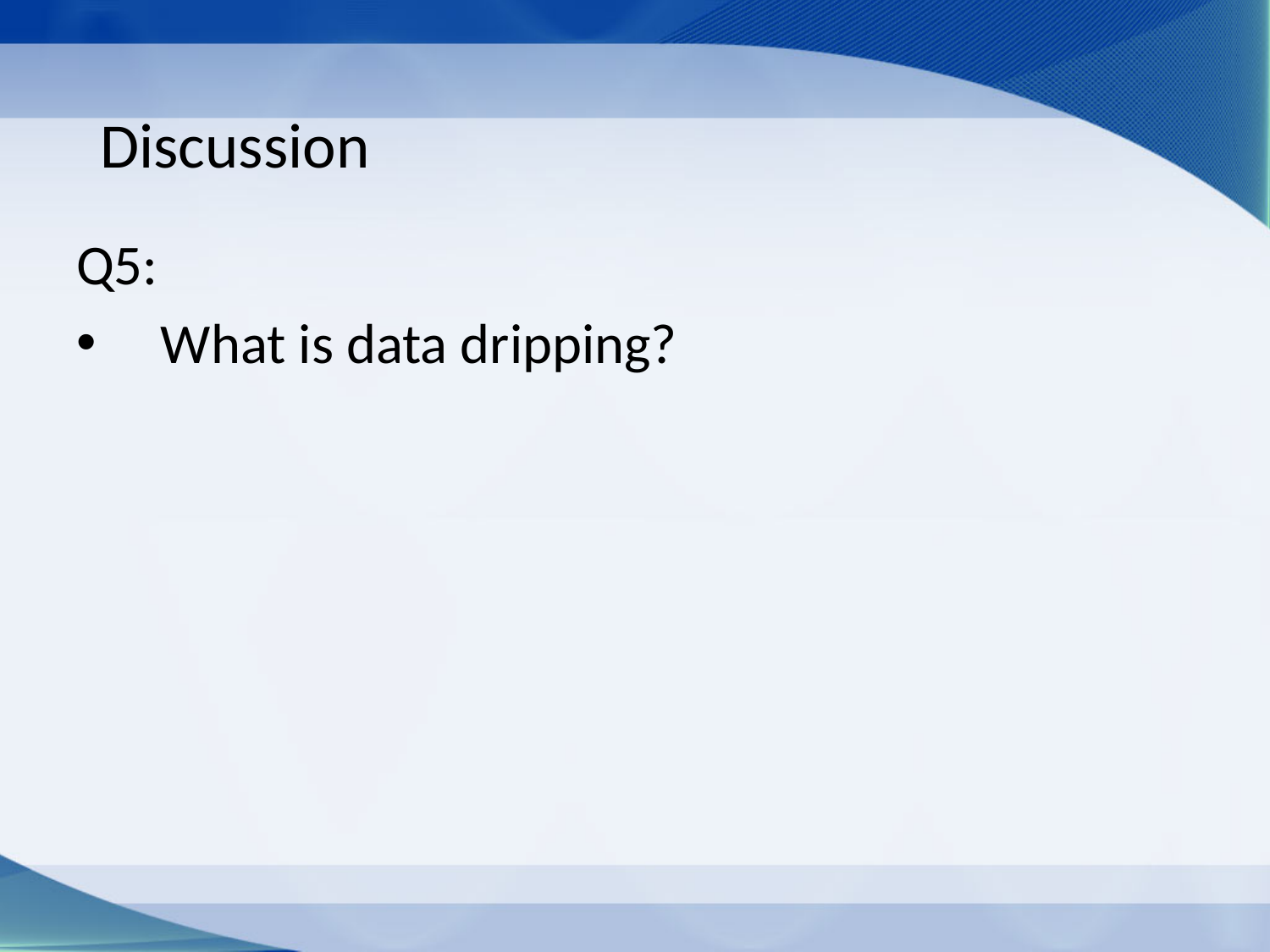

# Discussion
Q5:
What is data dripping?